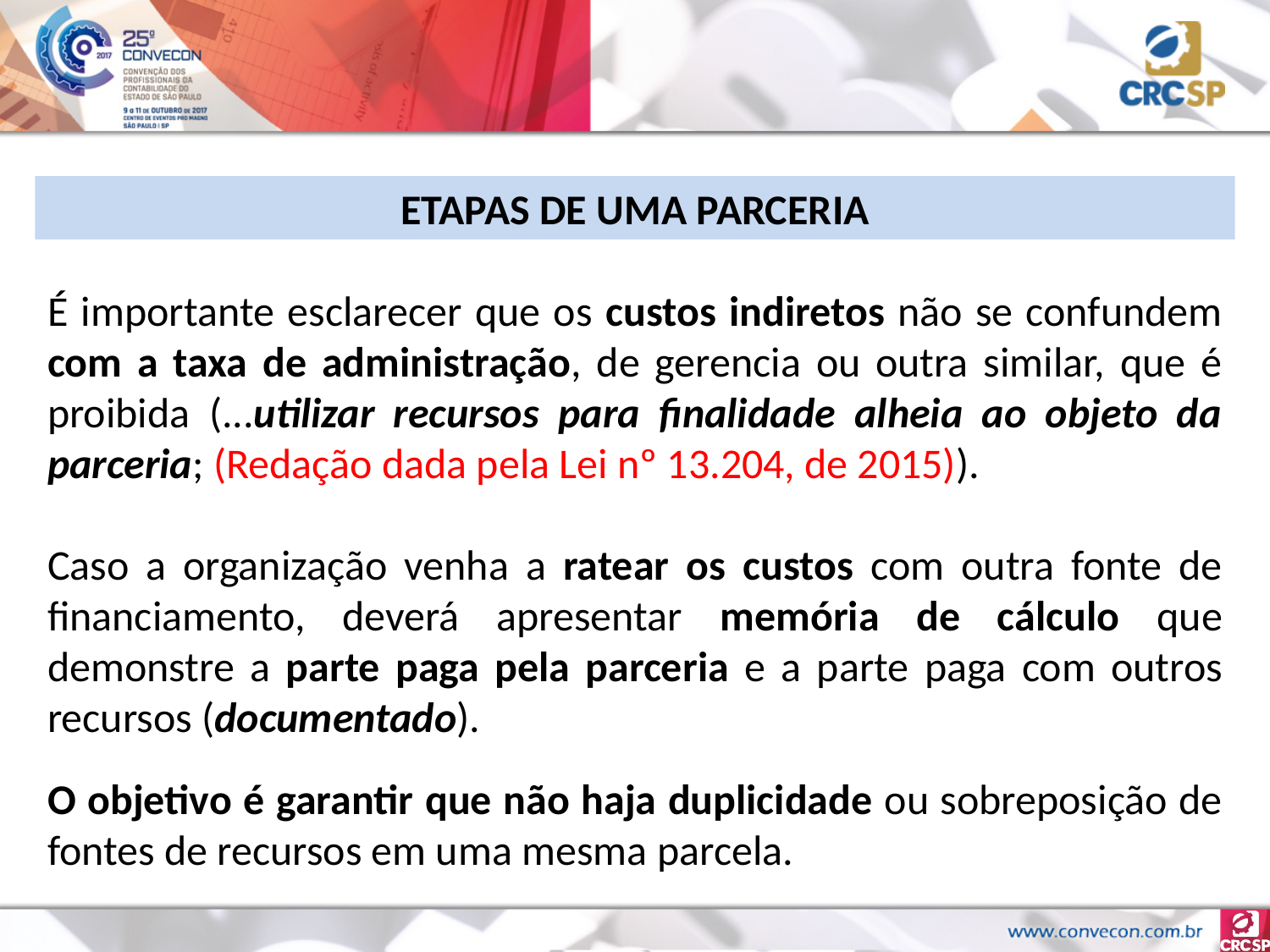

ETAPAS DE UMA PARCERIA

É importante esclarecer que os custos indiretos não se confundem com a taxa de administração, de gerencia ou outra similar, que é proibida (...utilizar recursos para finalidade alheia ao objeto da parceria; (Redação dada pela Lei nº 13.204, de 2015)).

Caso a organização venha a ratear os custos com outra fonte de financiamento, deverá apresentar memória de cálculo que demonstre a parte paga pela parceria e a parte paga com outros recursos (documentado).

O objetivo é garantir que não haja duplicidade ou sobreposição de fontes de recursos em uma mesma parcela.